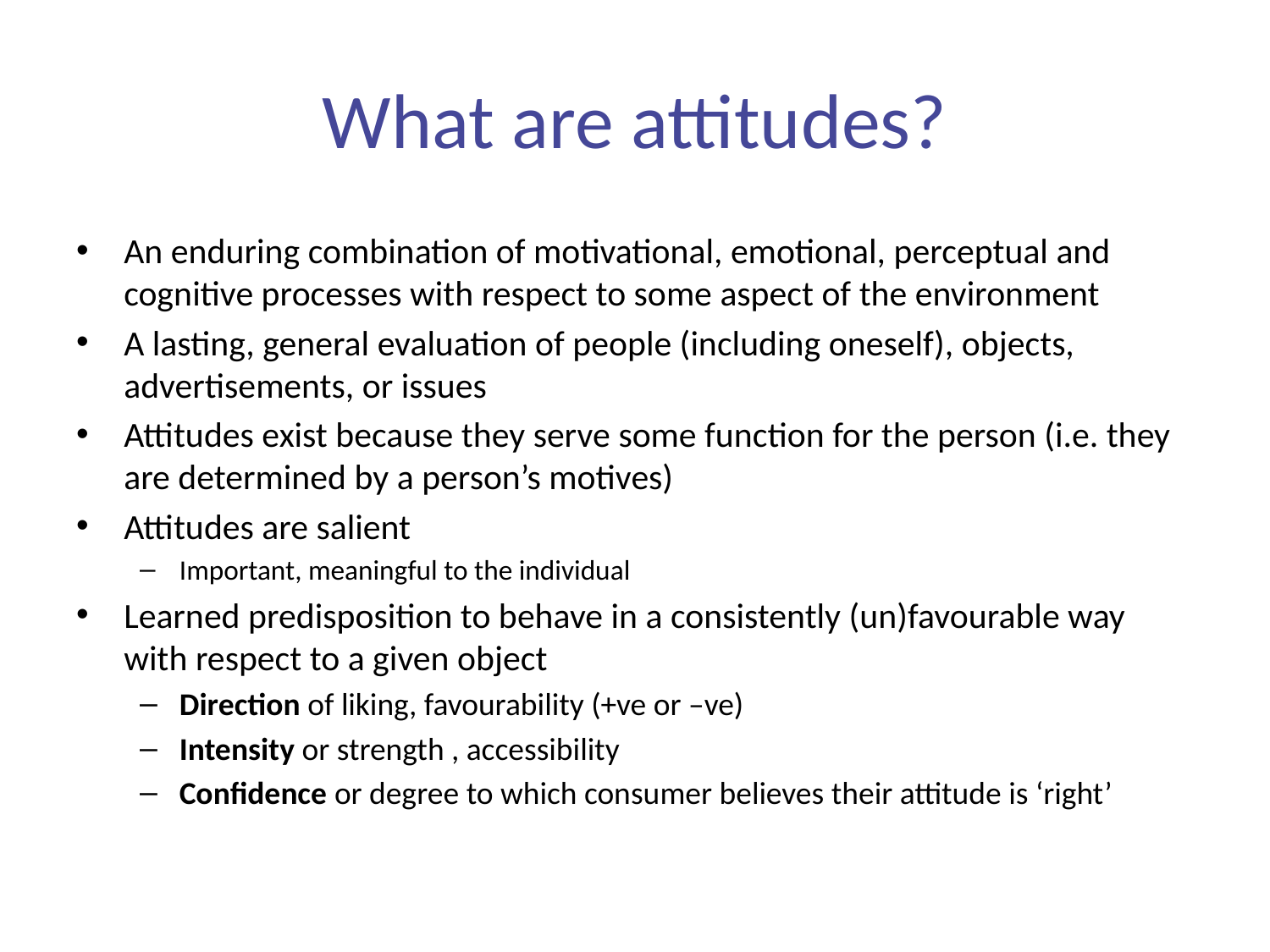

# What are attitudes?
An enduring combination of motivational, emotional, perceptual and cognitive processes with respect to some aspect of the environment
A lasting, general evaluation of people (including oneself), objects, advertisements, or issues
Attitudes exist because they serve some function for the person (i.e. they are determined by a person’s motives)
Attitudes are salient
Important, meaningful to the individual
Learned predisposition to behave in a consistently (un)favourable way with respect to a given object
Direction of liking, favourability (+ve or –ve)
Intensity or strength , accessibility
Confidence or degree to which consumer believes their attitude is ‘right’